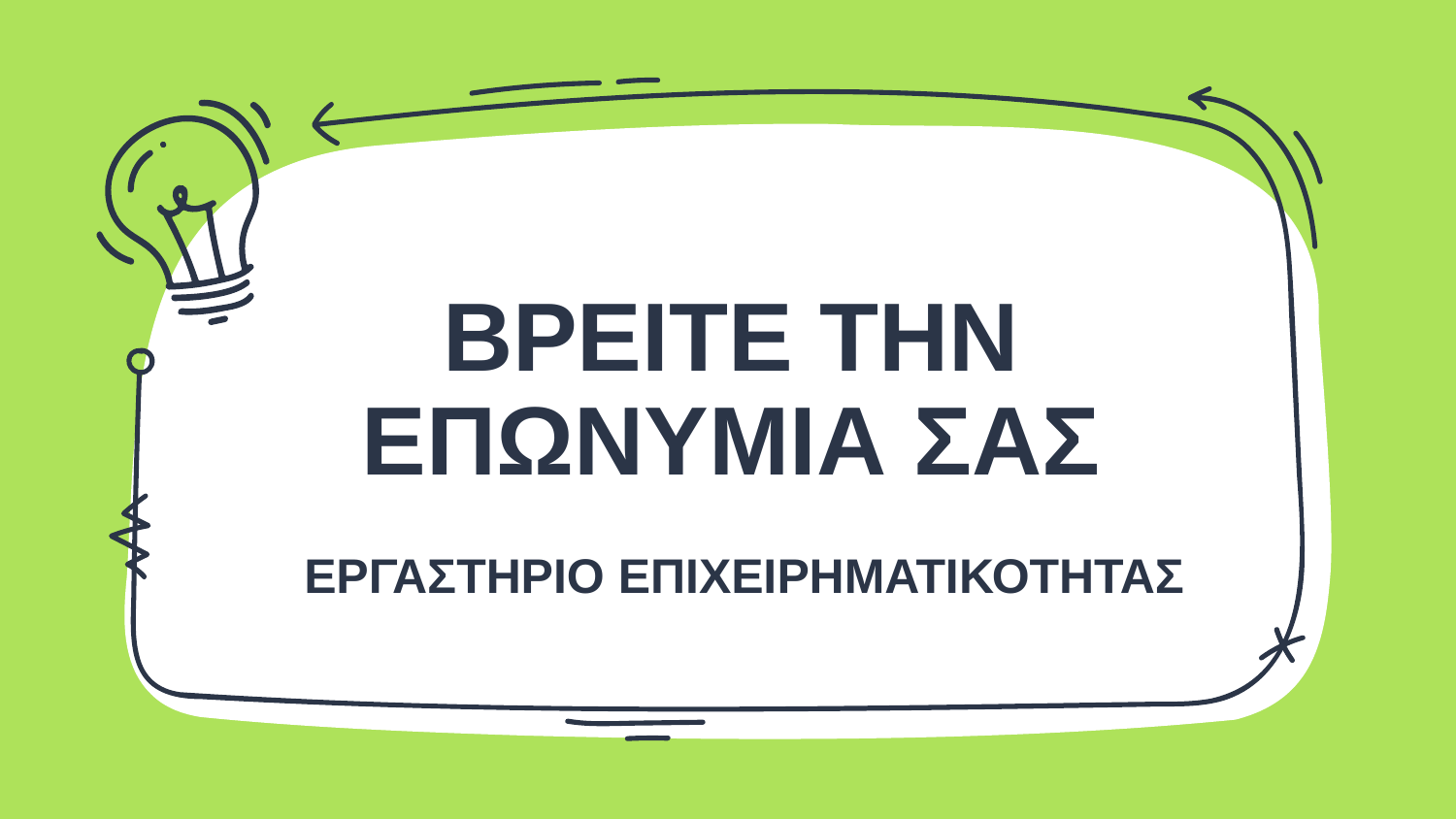

# ΒΡΕΙΤΕ ΤΗΝ ΕΠΩΝΥΜΙΑ ΣΑΣ
ΕΡΓΑΣΤΗΡΙΟ ΕΠΙΧΕΙΡΗΜΑΤΙΚΟΤΗΤΑΣ